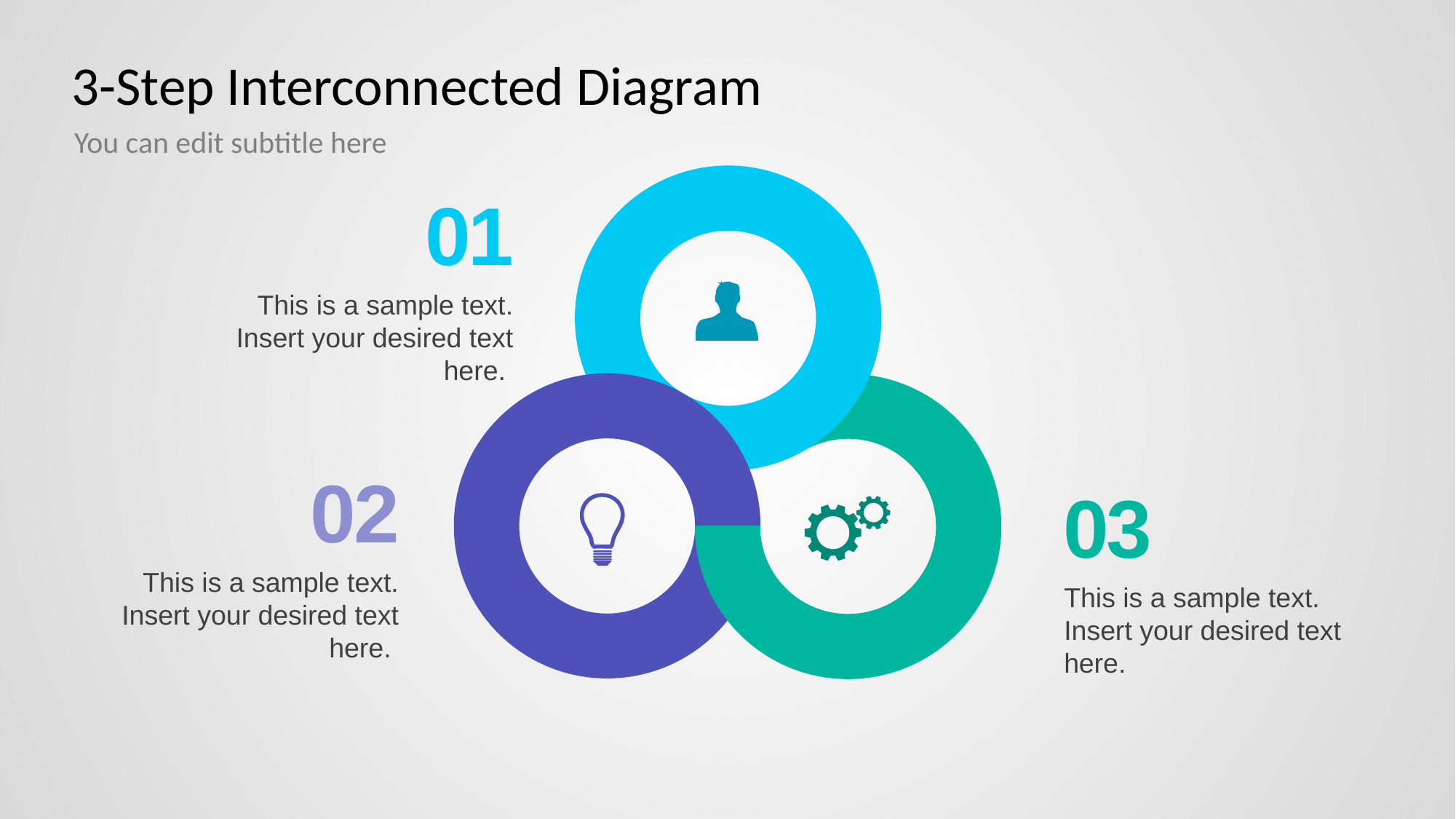

# 3-Step Interconnected Diagram
You can edit subtitle here

01
This is a sample text. Insert your desired text here.
02
This is a sample text. Insert your desired text here.
03
This is a sample text. Insert your desired text here.